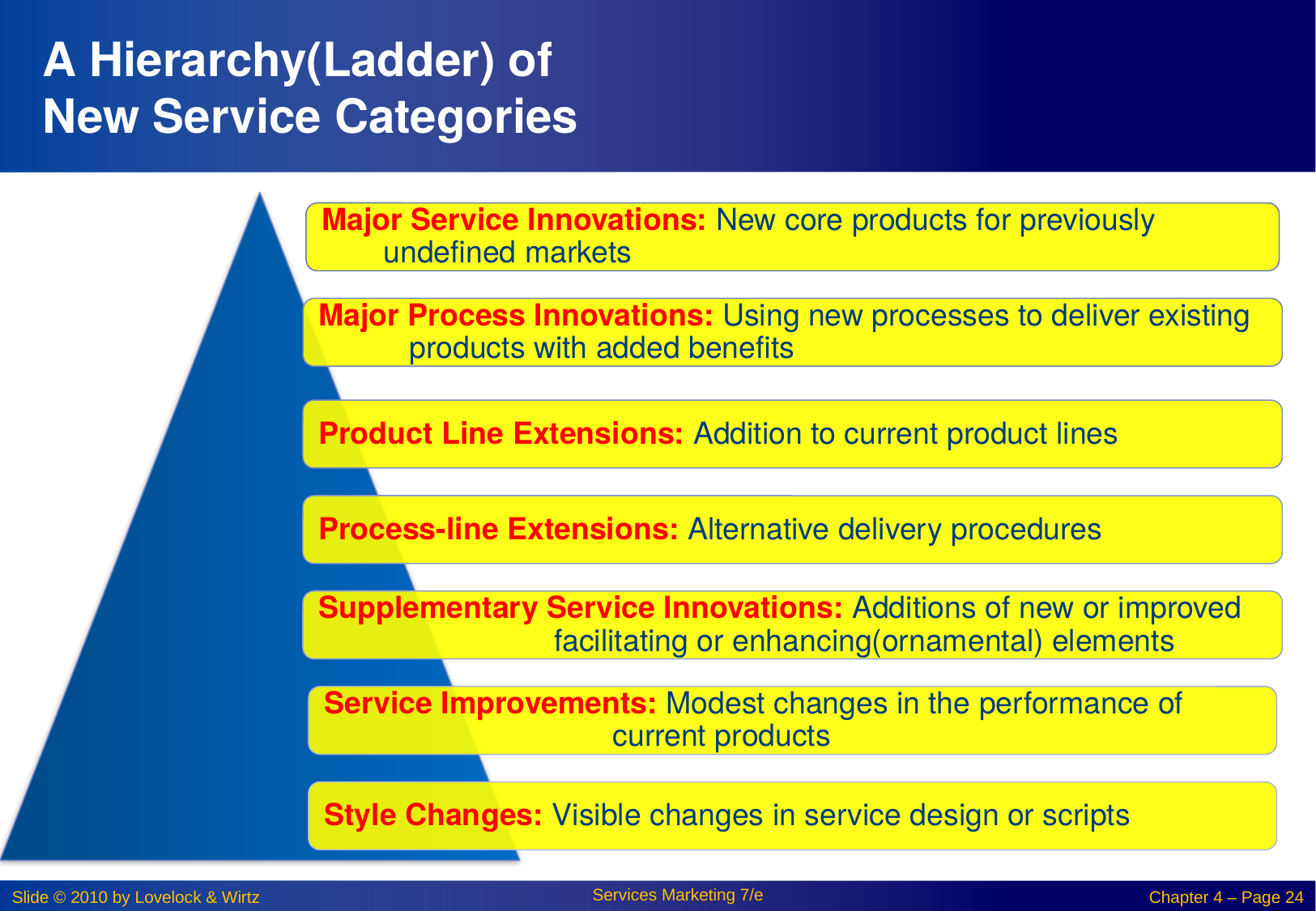

# A Hierarchy(Ladder) of New Service Categories
Major Service Innovations: New core products for previously undefined markets
Major Process Innovations: Using new processes to deliver existing products with added benefits
Product Line Extensions: Addition to current product lines
Process-line Extensions: Alternative delivery procedures
Supplementary Service Innovations: Additions of new or improved facilitating or enhancing(ornamental) elements
Service Improvements: Modest changes in the performance of current products
Style Changes: Visible changes in service design or scripts